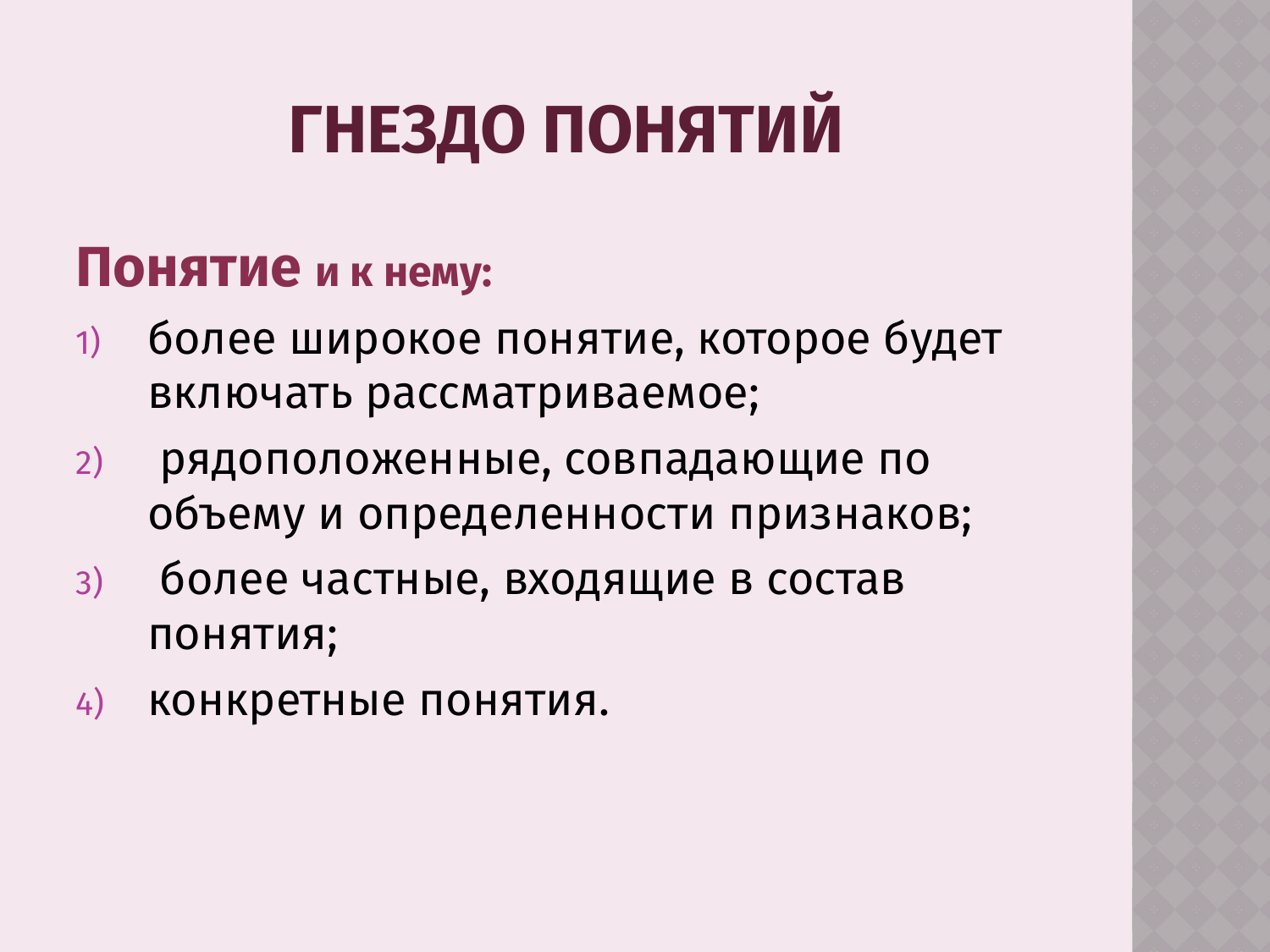

# Гнездо понятий
Понятие и к нему:
более широкое понятие, которое будет включать рассматриваемое;
 рядоположенные, совпадающие по объему и определенности признаков;
 более частные, входящие в состав понятия;
конкретные понятия.